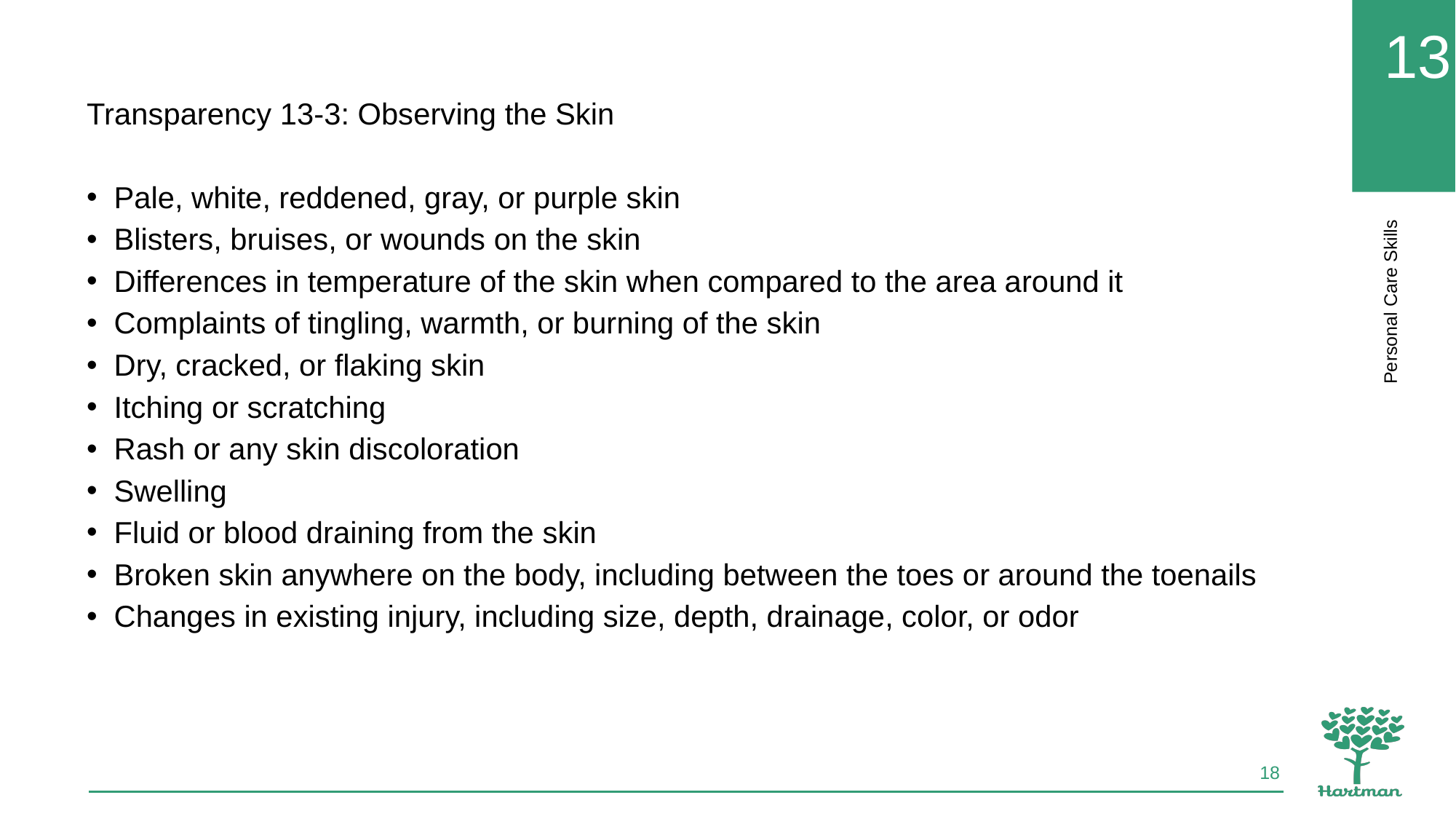

Transparency 13-3: Observing the Skin

Pale, white, reddened, gray, or purple skin
Blisters, bruises, or wounds on the skin
Differences in temperature of the skin when compared to the area around it
Complaints of tingling, warmth, or burning of the skin
Dry, cracked, or flaking skin
Itching or scratching
Rash or any skin discoloration
Swelling
Fluid or blood draining from the skin
Broken skin anywhere on the body, including between the toes or around the toenails
Changes in existing injury, including size, depth, drainage, color, or odor

18